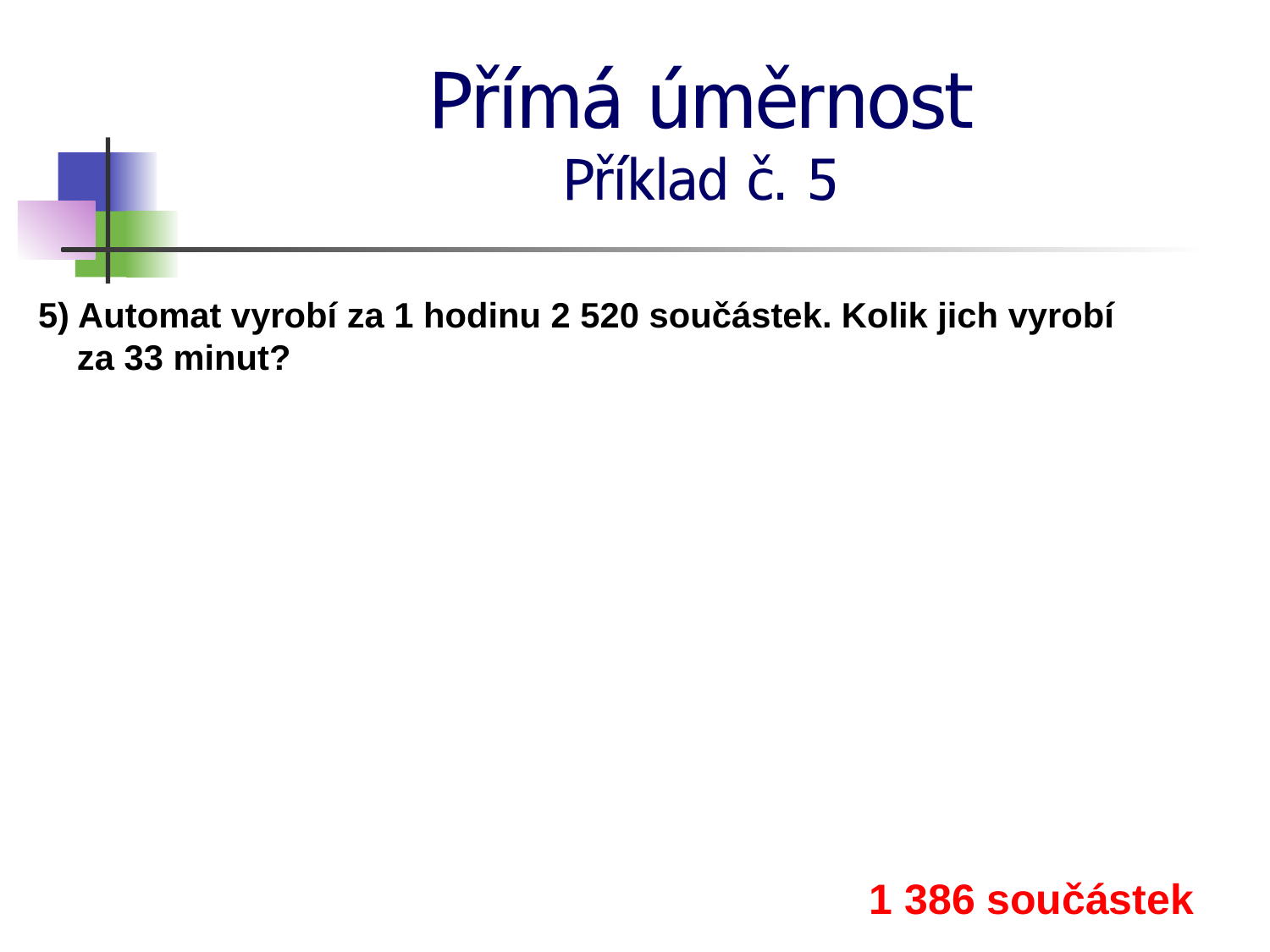

# Přímá úměrnost Příklad č. 5
5) Automat vyrobí za 1 hodinu 2 520 součástek. Kolik jich vyrobí
    za 33 minut?
1 386 součástek